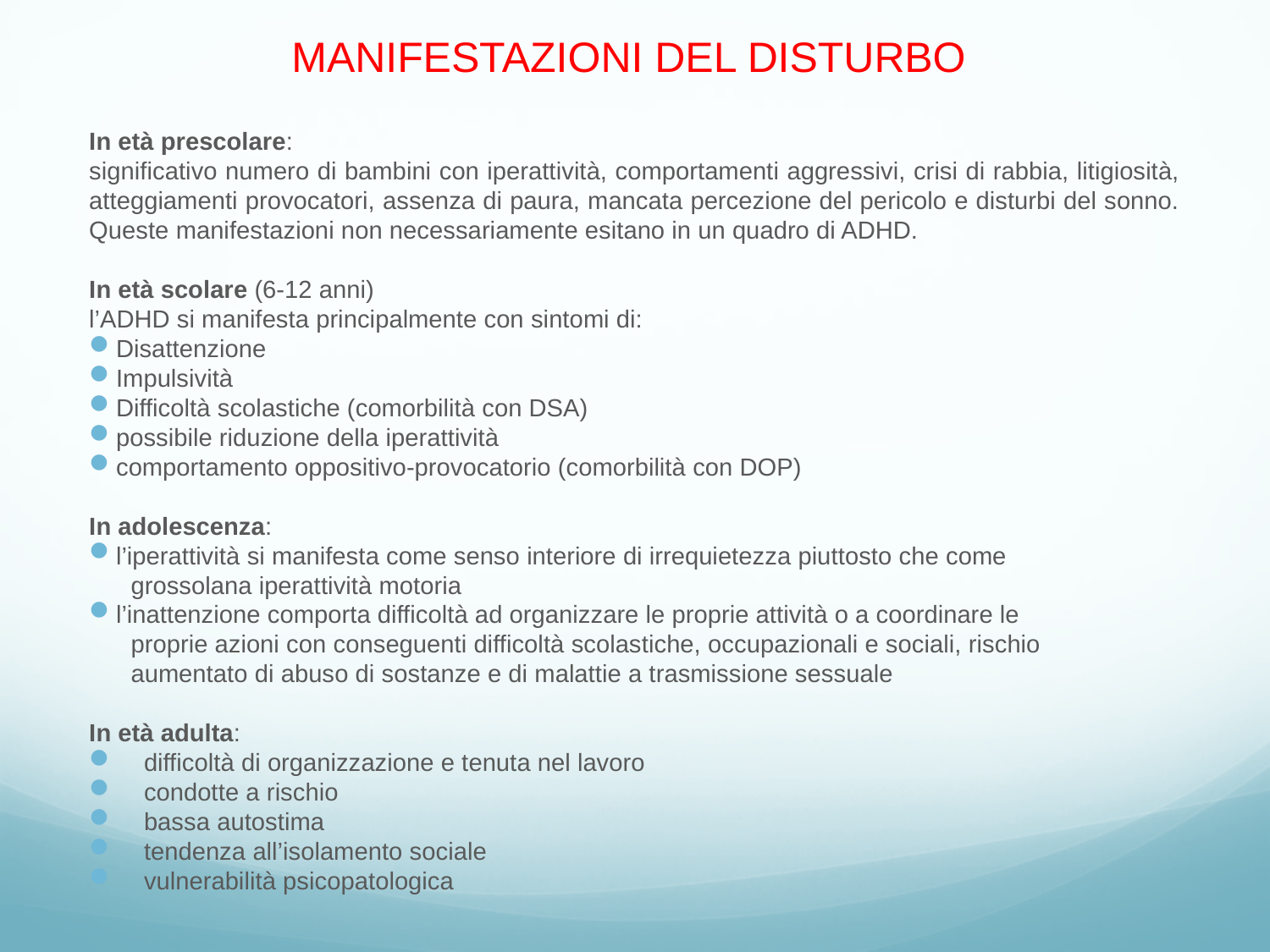

# MANIFESTAZIONI DEL DISTURBO
In età prescolare:
significativo numero di bambini con iperattività, comportamenti aggressivi, crisi di rabbia, litigiosità, atteggiamenti provocatori, assenza di paura, mancata percezione del pericolo e disturbi del sonno. Queste manifestazioni non necessariamente esitano in un quadro di ADHD.

In età scolare (6-12 anni)
l’ADHD si manifesta principalmente con sintomi di:
Disattenzione
Impulsività
Difficoltà scolastiche (comorbilità con DSA)
possibile riduzione della iperattività
comportamento oppositivo-provocatorio (comorbilità con DOP)

In adolescenza:
l’iperattività si manifesta come senso interiore di irrequietezza piuttosto che come
      grossolana iperattività motoria
l’inattenzione comporta difficoltà ad organizzare le proprie attività o a coordinare le
      proprie azioni con conseguenti difficoltà scolastiche, occupazionali e sociali, rischio
      aumentato di abuso di sostanze e di malattie a trasmissione sessuale

In età adulta:
    difficoltà di organizzazione e tenuta nel lavoro
    condotte a rischio
    bassa autostima
    tendenza all’isolamento sociale
    vulnerabilità psicopatologica